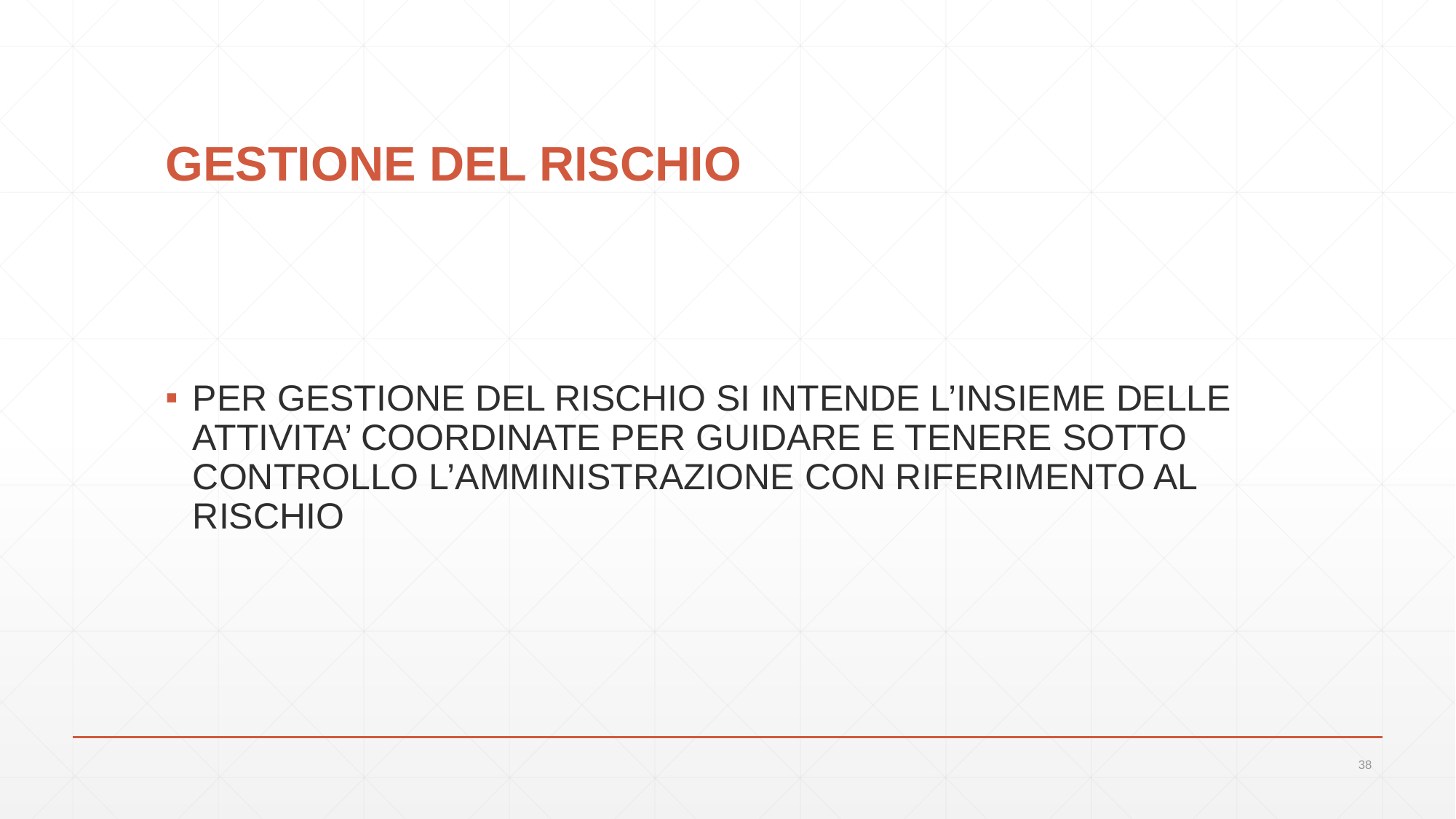

# GESTIONE DEL RISCHIO

PER GESTIONE DEL RISCHIO SI INTENDE L’INSIEME DELLE ATTIVITA’ COORDINATE PER GUIDARE E TENERE SOTTO CONTROLLO L’AMMINISTRAZIONE CON RIFERIMENTO AL RISCHIO

38